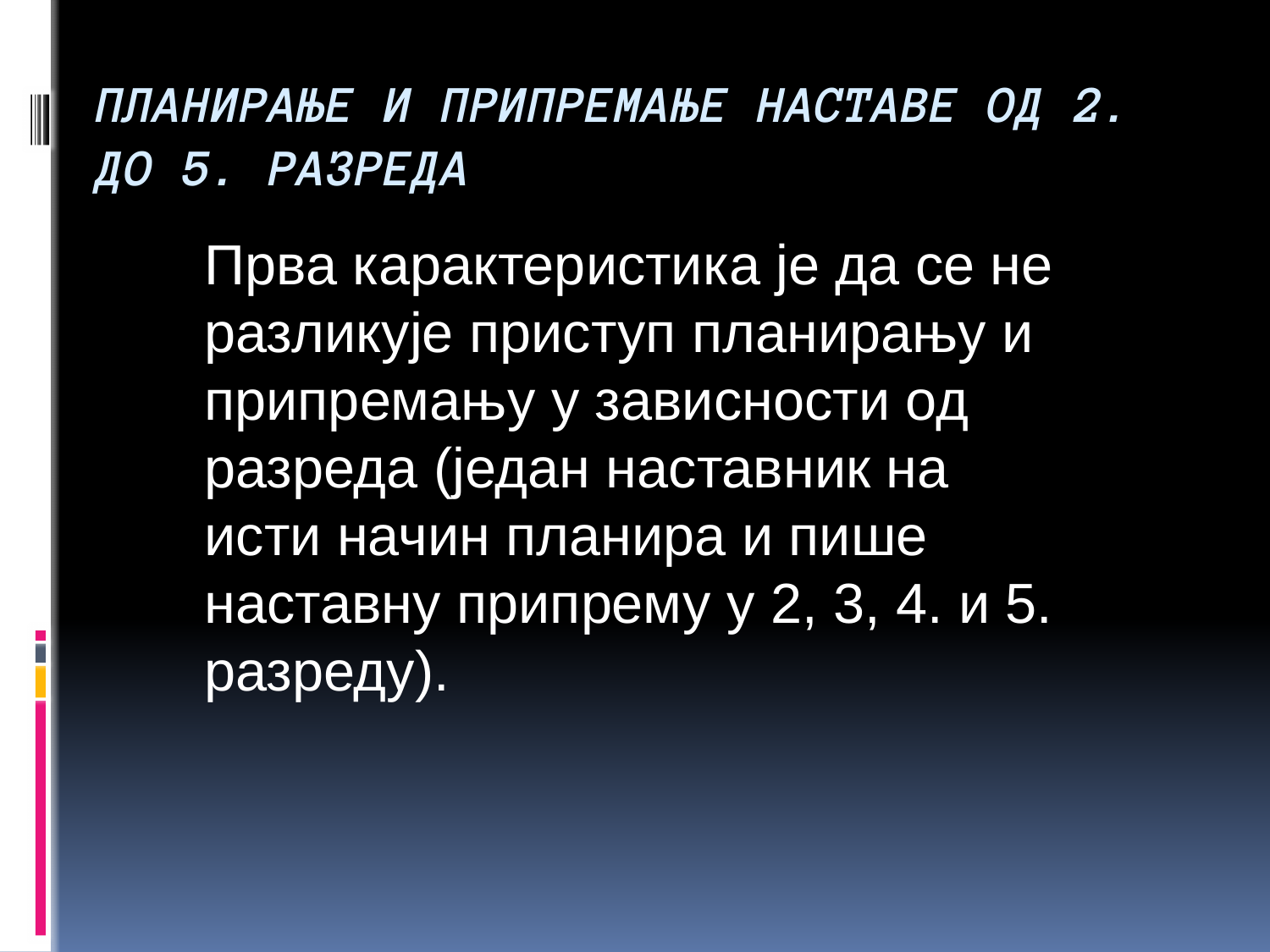

# Планирање и припремање наставе од 2. до 5. разреда
Прва карактеристика је да се не разликује приступ планирању и припремању у зависности од разреда (један наставник на исти начин планира и пише наставну припрему у 2, 3, 4. и 5. разреду).